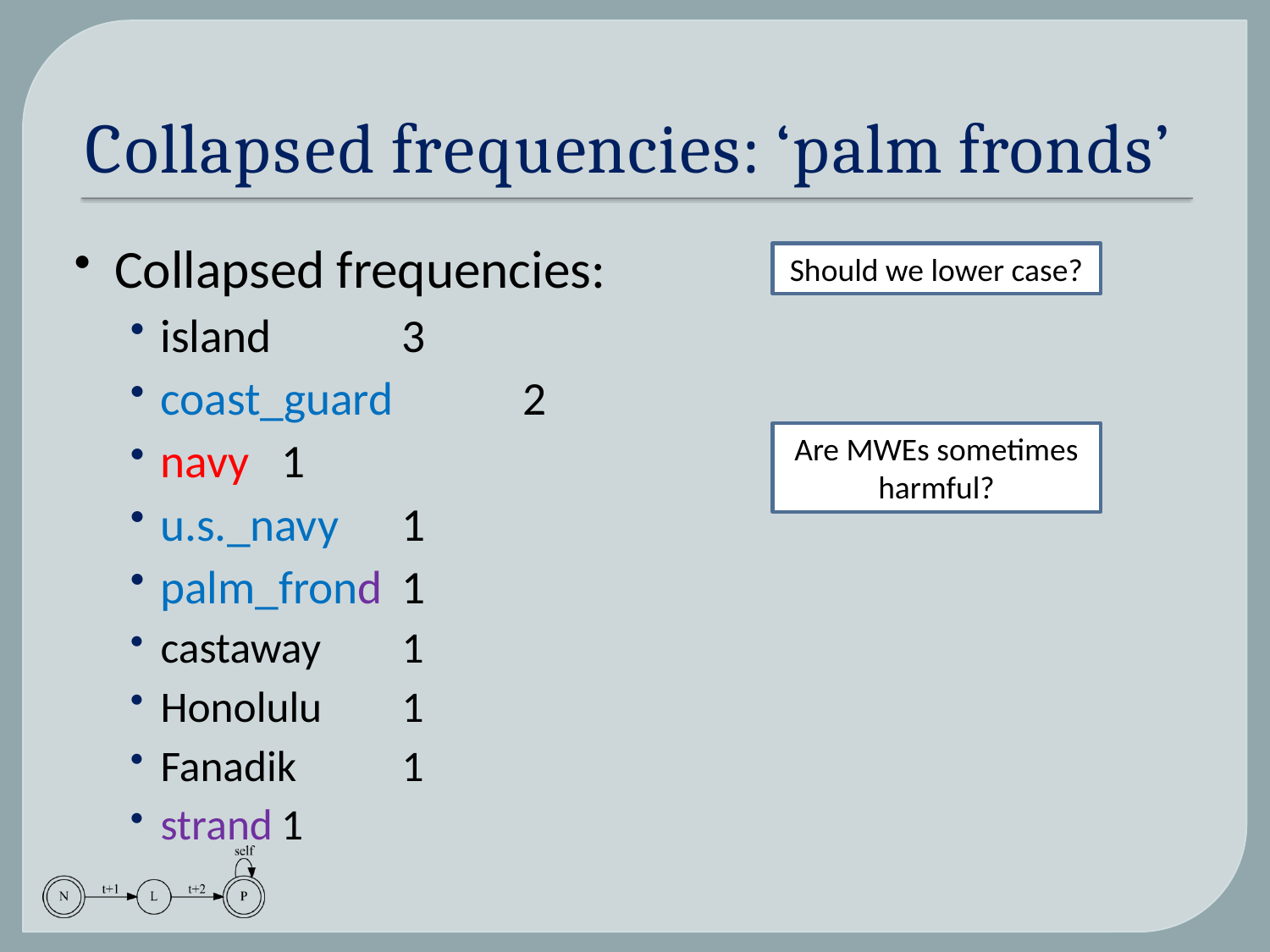

# Collapsed frequencies: ‘palm fronds’
Collapsed frequencies:
island 			3
coast_guard 		2
navy 			1
u.s._navy		1
palm_frond 		1
castaway		1
Honolulu		1
Fanadik			1
strand			1
Should we lower case?
Are MWEs sometimes harmful?